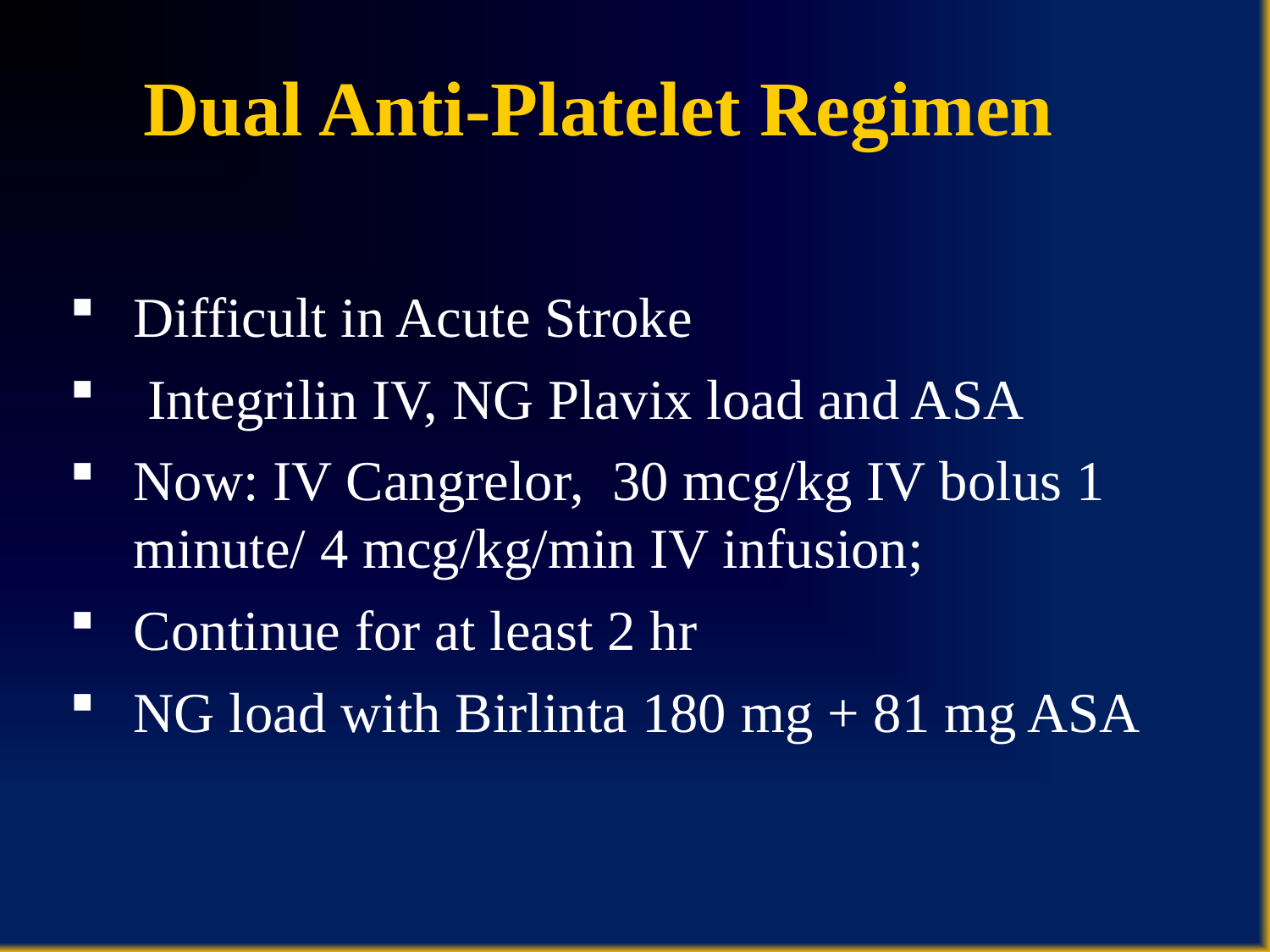

# Dual Anti-Platelet Regimen
Difficult in Acute Stroke
 Integrilin IV, NG Plavix load and ASA
Now: IV Cangrelor,  30 mcg/kg IV bolus 1 minute/ 4 mcg/kg/min IV infusion;
Continue for at least 2 hr
NG load with Birlinta 180 mg + 81 mg ASA